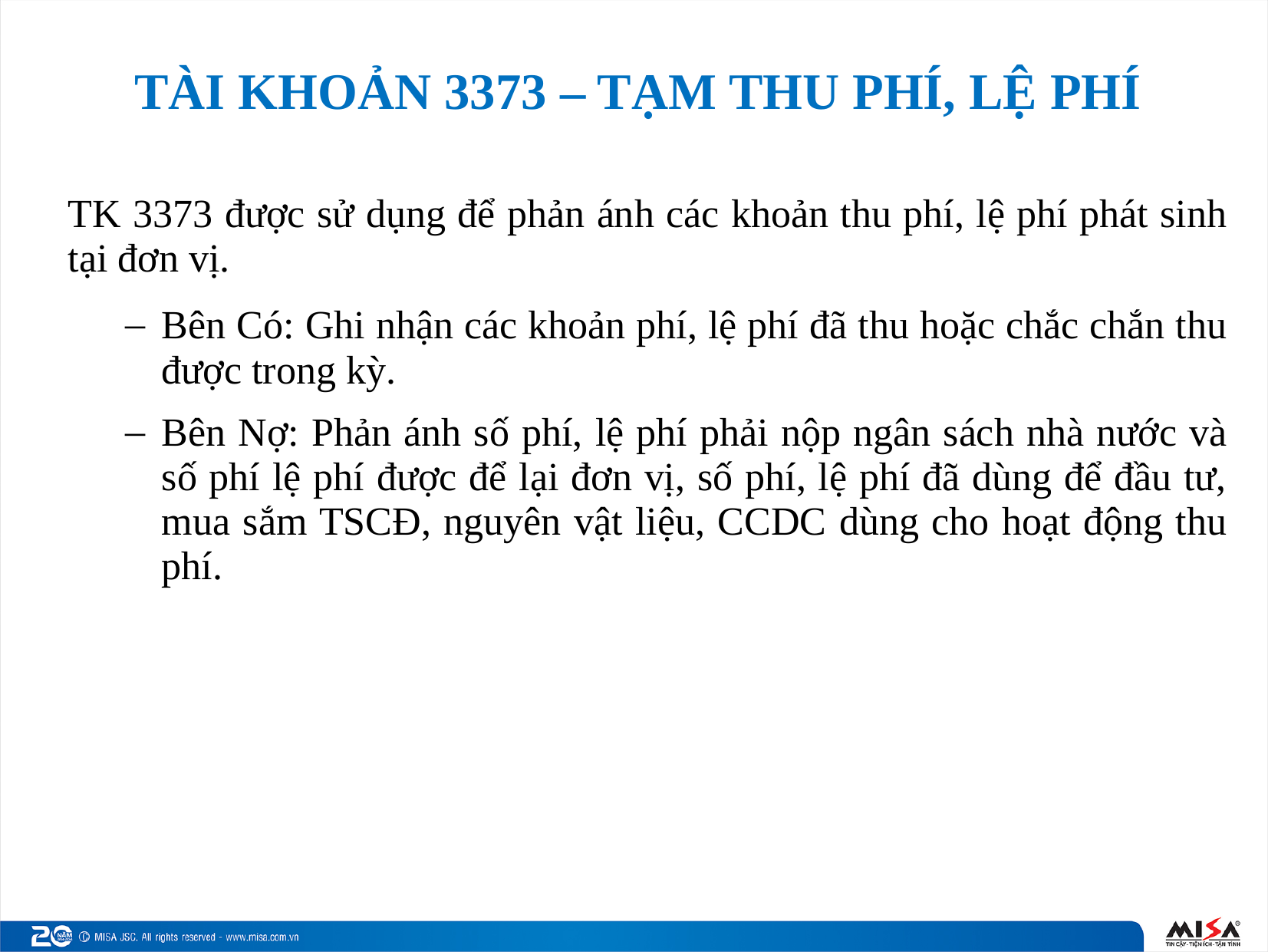

# TÀI KHOẢN 3373 – TẠM THU PHÍ, LỆ PHÍ
TK 3373 được sử dụng để phản ánh các khoản thu phí, lệ phí phát sinh tại đơn vị.
Bên Có: Ghi nhận các khoản phí, lệ phí đã thu hoặc chắc chắn thu được trong kỳ.
Bên Nợ: Phản ánh số phí, lệ phí phải nộp ngân sách nhà nước và số phí lệ phí được để lại đơn vị, số phí, lệ phí đã dùng để đầu tư, mua sắm TSCĐ, nguyên vật liệu, CCDC dùng cho hoạt động thu phí.